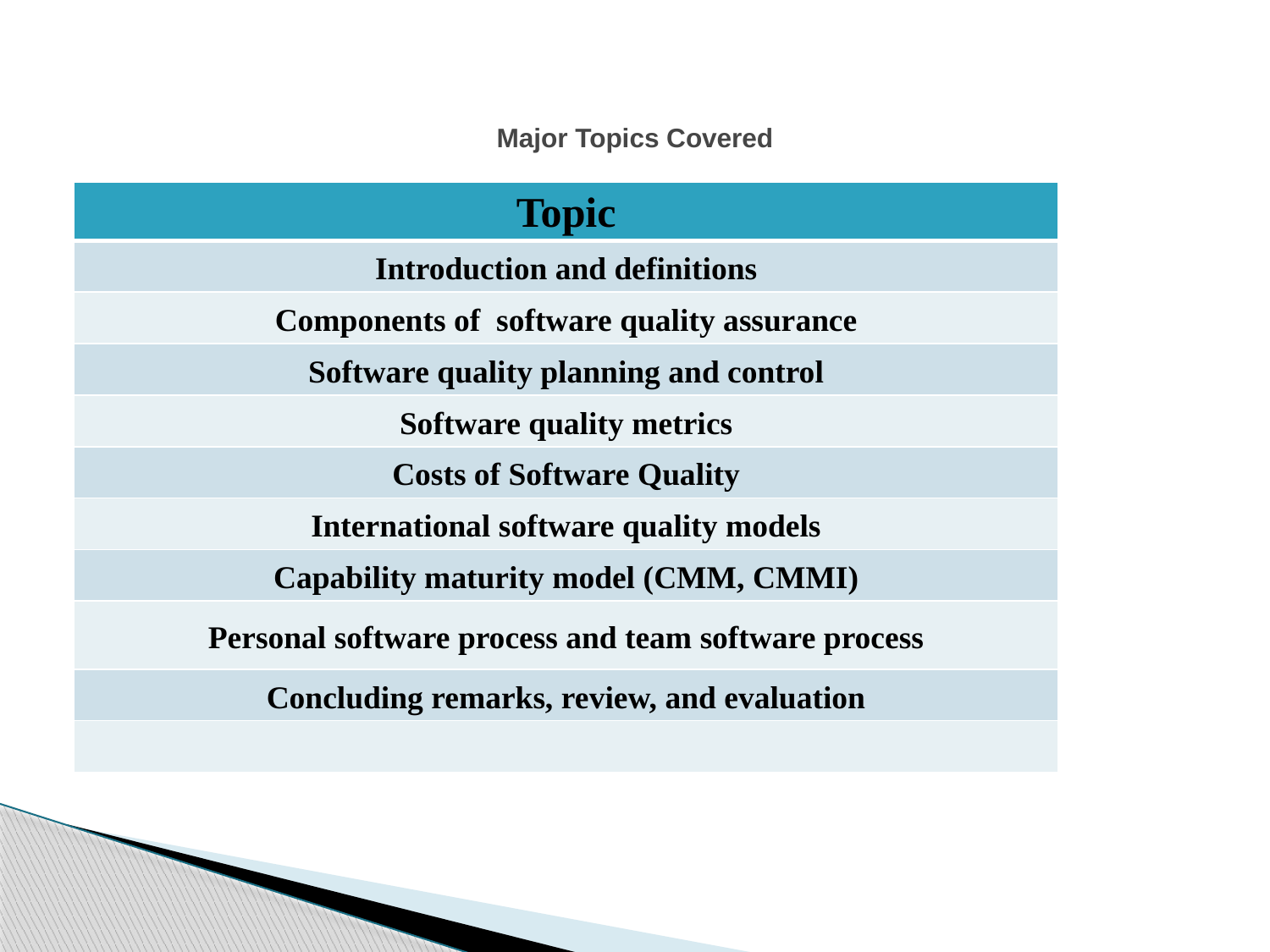

# Major Topics Covered
| Topic |
| --- |
| Introduction and definitions |
| Components of software quality assurance |
| Software quality planning and control |
| Software quality metrics |
| Costs of Software Quality |
| International software quality models |
| Capability maturity model (CMM, CMMI) |
| Personal software process and team software process |
| Concluding remarks, review, and evaluation |
|  |